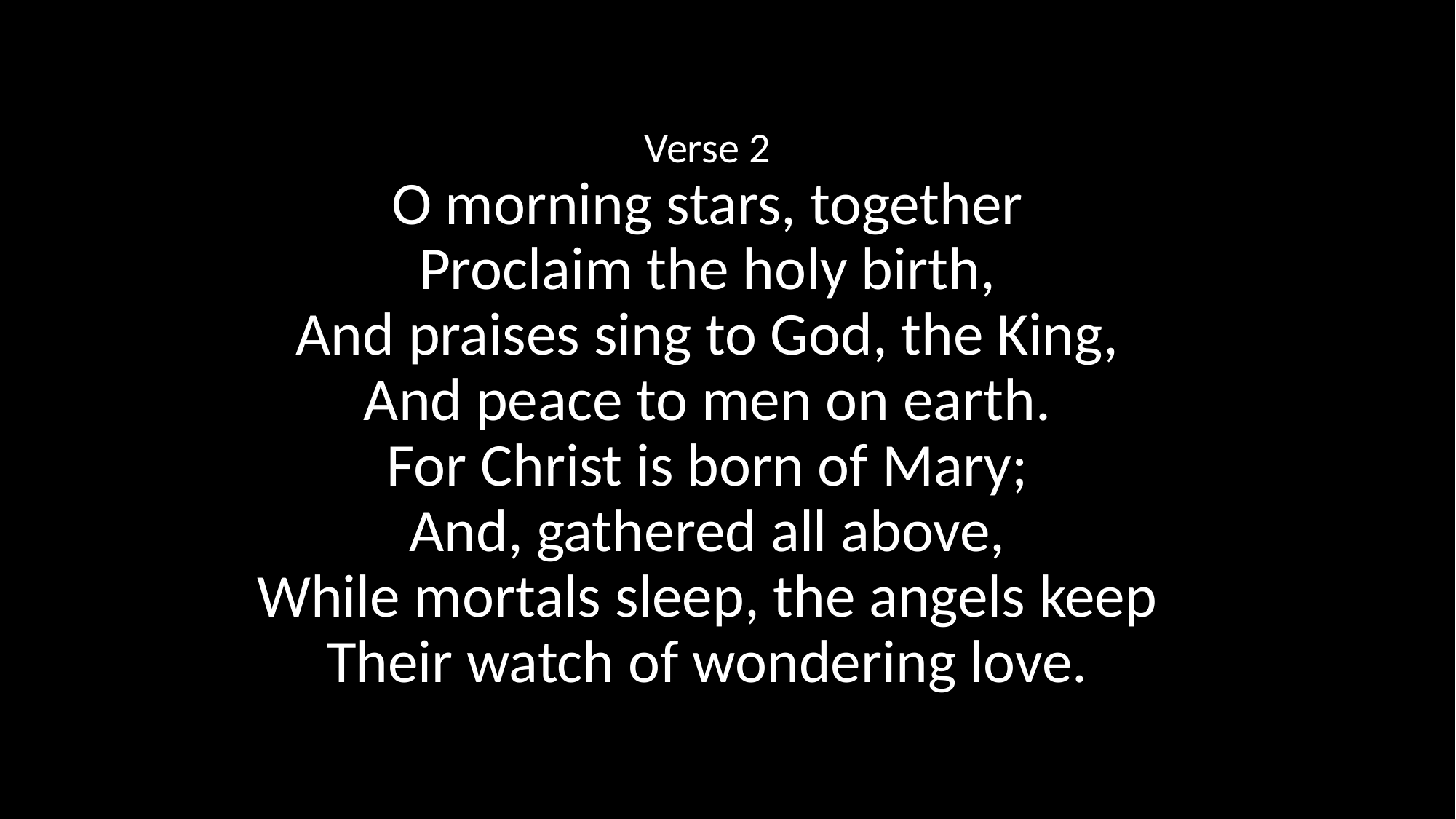

# Verse 2 O morning stars, together Proclaim the holy birth, And praises sing to God, the King, And peace to men on earth. For Christ is born of Mary; And, gathered all above, While mortals sleep, the angels keep Their watch of wondering love.